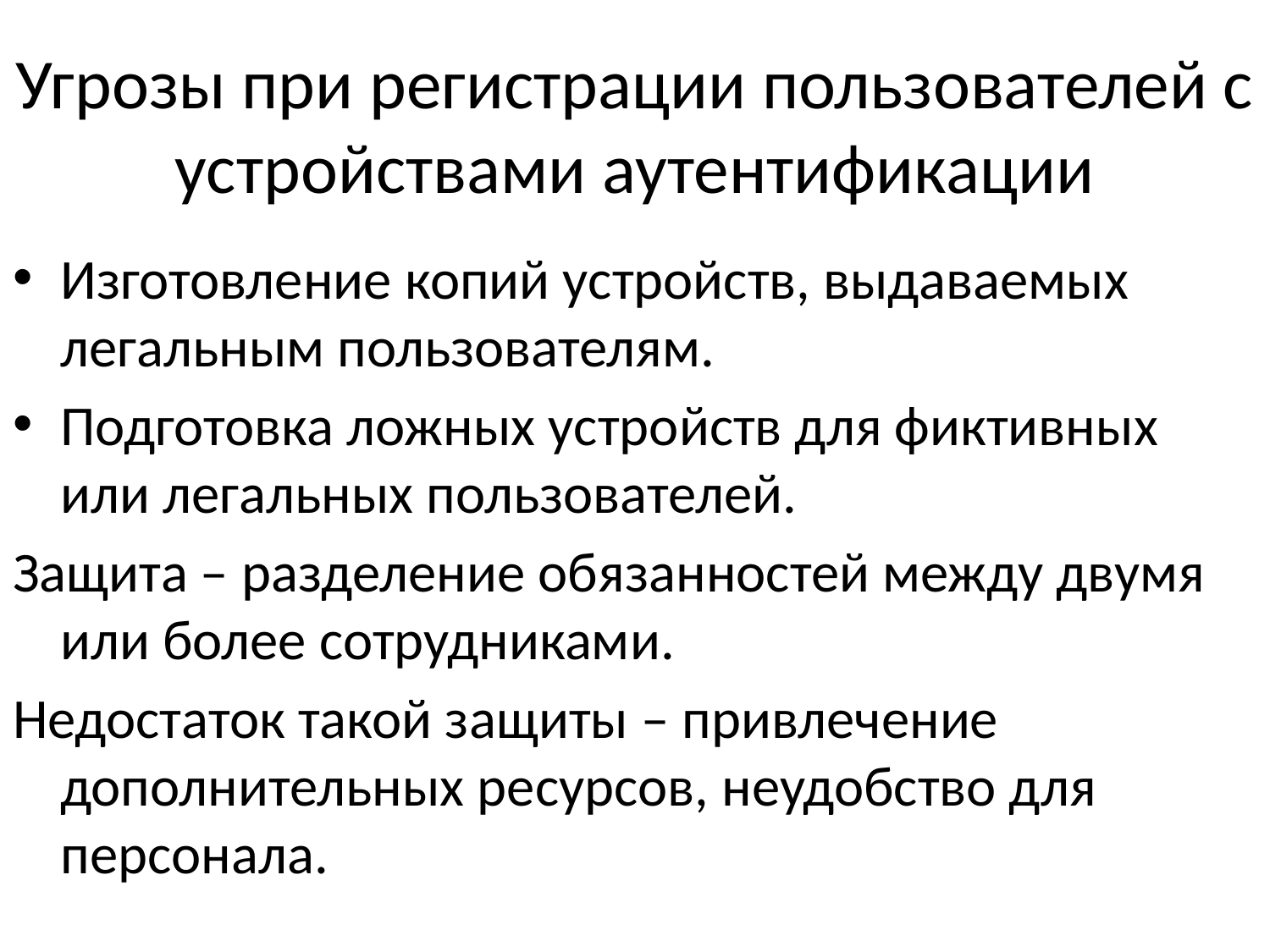

# Угрозы при регистрации пользователей с устройствами аутентификации
Изготовление копий устройств, выдаваемых легальным пользователям.
Подготовка ложных устройств для фиктивных или легальных пользователей.
Защита – разделение обязанностей между двумя или более сотрудниками.
Недостаток такой защиты – привлечение дополнительных ресурсов, неудобство для персонала.